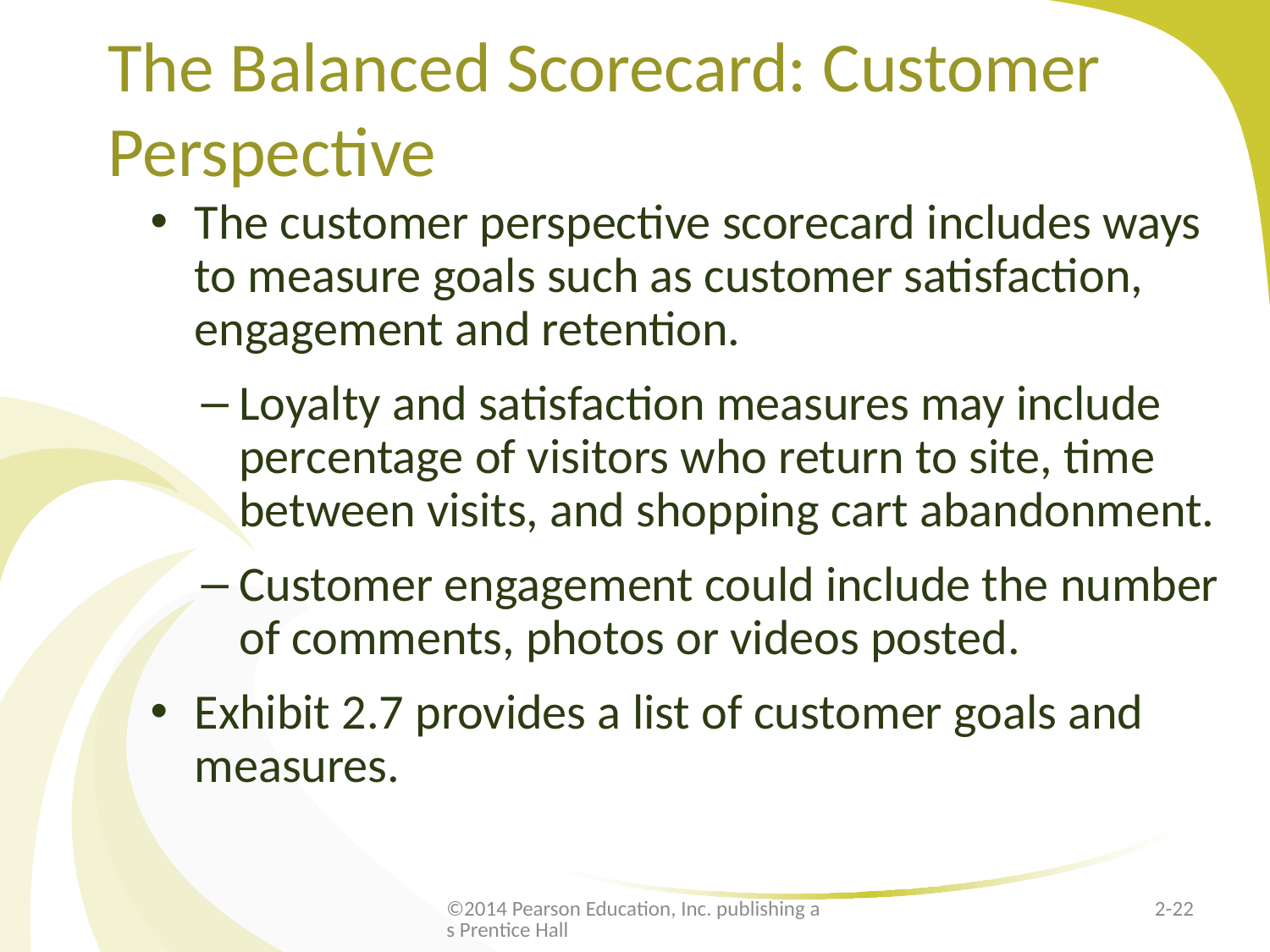

# The Balanced Scorecard: Customer Perspective
The customer perspective scorecard includes ways to measure goals such as customer satisfaction, engagement and retention.
Loyalty and satisfaction measures may include percentage of visitors who return to site, time between visits, and shopping cart abandonment.
Customer engagement could include the number of comments, photos or videos posted.
Exhibit 2.7 provides a list of customer goals and measures.
©2014 Pearson Education, Inc. publishing as Prentice Hall
2-22